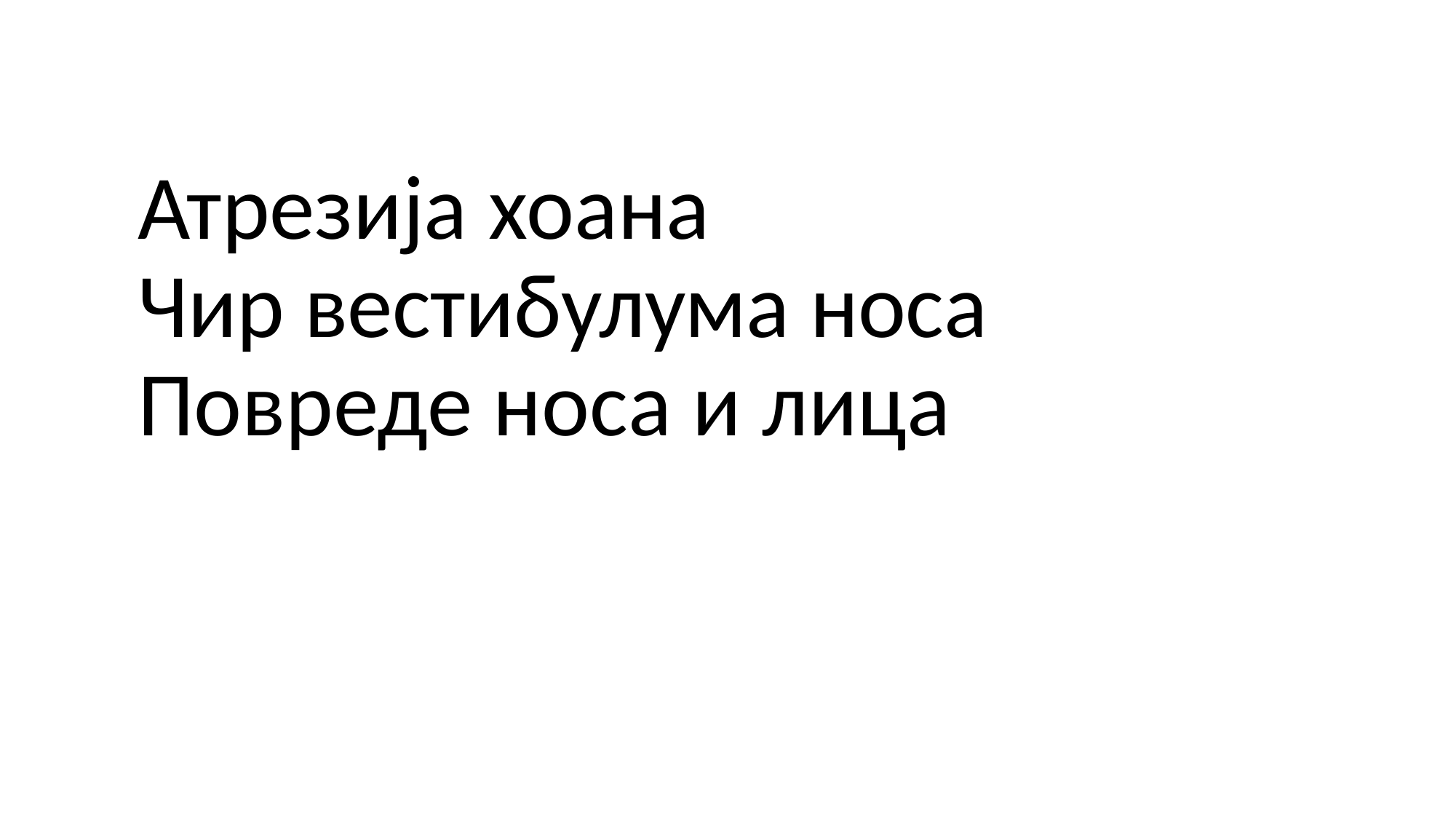

# Атрезија хоана Чир вестибулума носа Повреде носа и лица